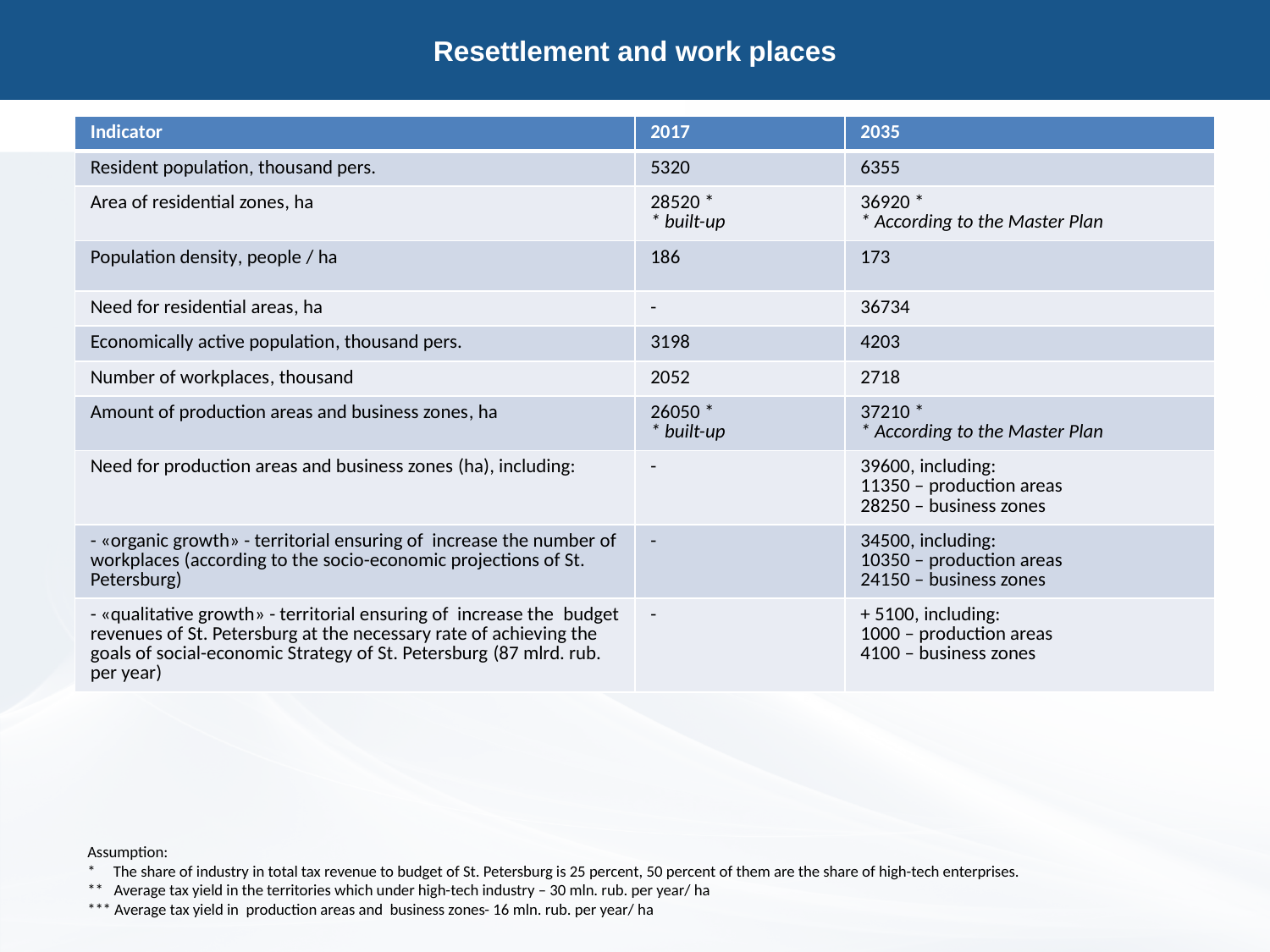

Resettlement and work places

| Indicator | 2017 | 2035 |
| --- | --- | --- |
| Resident population, thousand pers. | 5320 | 6355 |
| Area of residential zones, ha | 28520 \* \* built-up | 36920 \* \* According to the Master Plan |
| Population density, people / ha | 186 | 173 |
| Need for residential areas, ha | - | 36734 |
| Economically active population, thousand pers. | 3198 | 4203 |
| Number of workplaces, thousand | 2052 | 2718 |
| Amount of production areas and business zones, ha | 26050 \* \* built-up | 37210 \* \* According to the Master Plan |
| Need for production areas and business zones (ha), including: | - | 39600, including: 11350 – production areas 28250 – business zones |
| - «organic growth» - territorial ensuring of increase the number of workplaces (according to the socio-economic projections of St. Petersburg) | - | 34500, including: 10350 – production areas 24150 – business zones |
| - «qualitative growth» - territorial ensuring of increase the budget revenues of St. Petersburg at the necessary rate of achieving the goals of social-economic Strategy of St. Petersburg (87 mlrd. rub. per year) | - | + 5100, including: 1000 – production areas 4100 – business zones |
Assumption:
*     The share of industry in total tax revenue to budget of St. Petersburg is 25 percent, 50 percent of them are the share of high-tech enterprises.
**   Average tax yield in the territories which under high-tech industry – 30 mln. rub. per year/ ha
*** Average tax yield in  production areas and  business zones- 16 mln. rub. per year/ ha